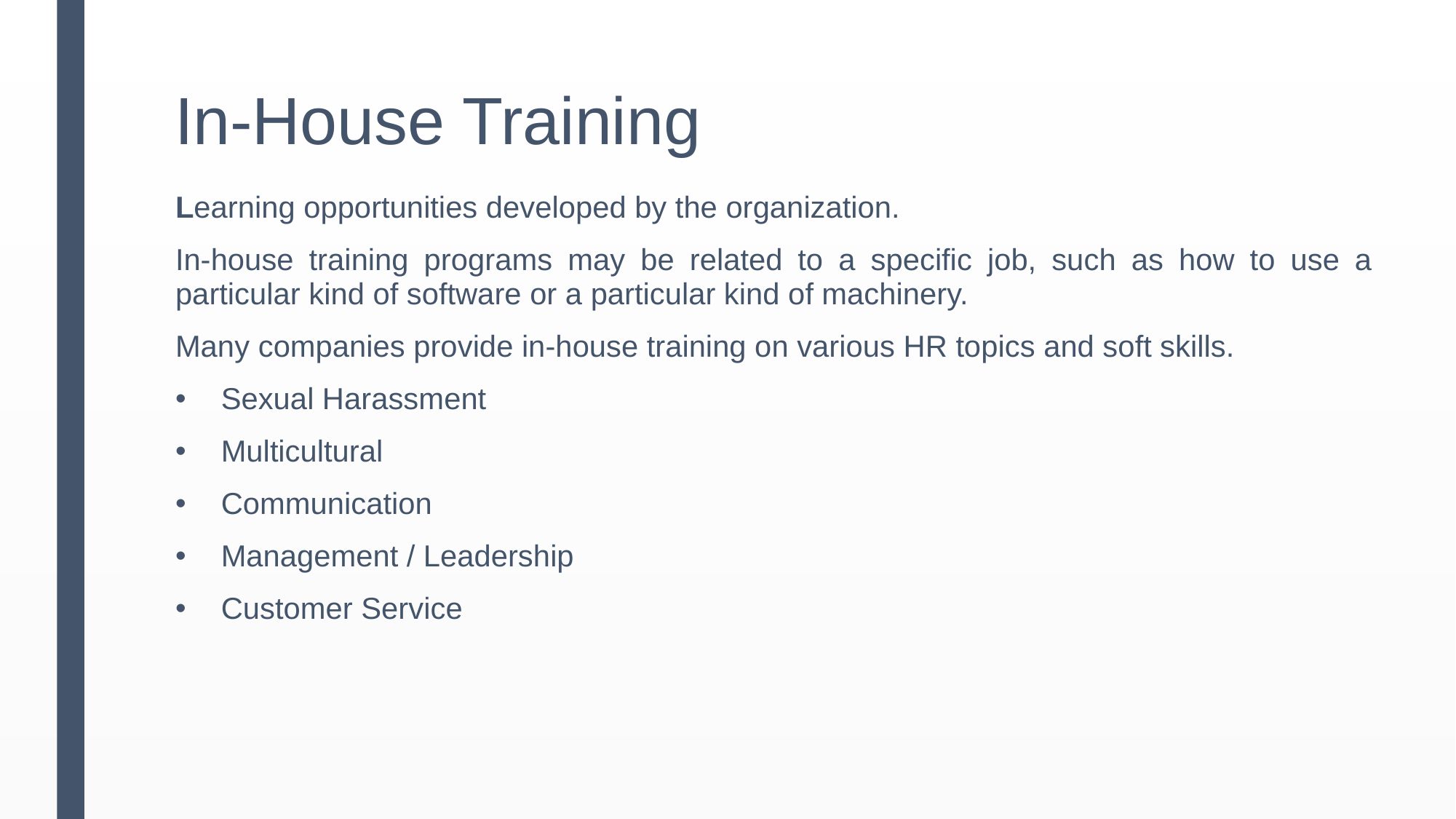

# In-House Training
Learning opportunities developed by the organization.
In-house training programs may be related to a specific job, such as how to use a particular kind of software or a particular kind of machinery.
Many companies provide in-house training on various HR topics and soft skills.
Sexual Harassment
Multicultural
Communication
Management / Leadership
Customer Service